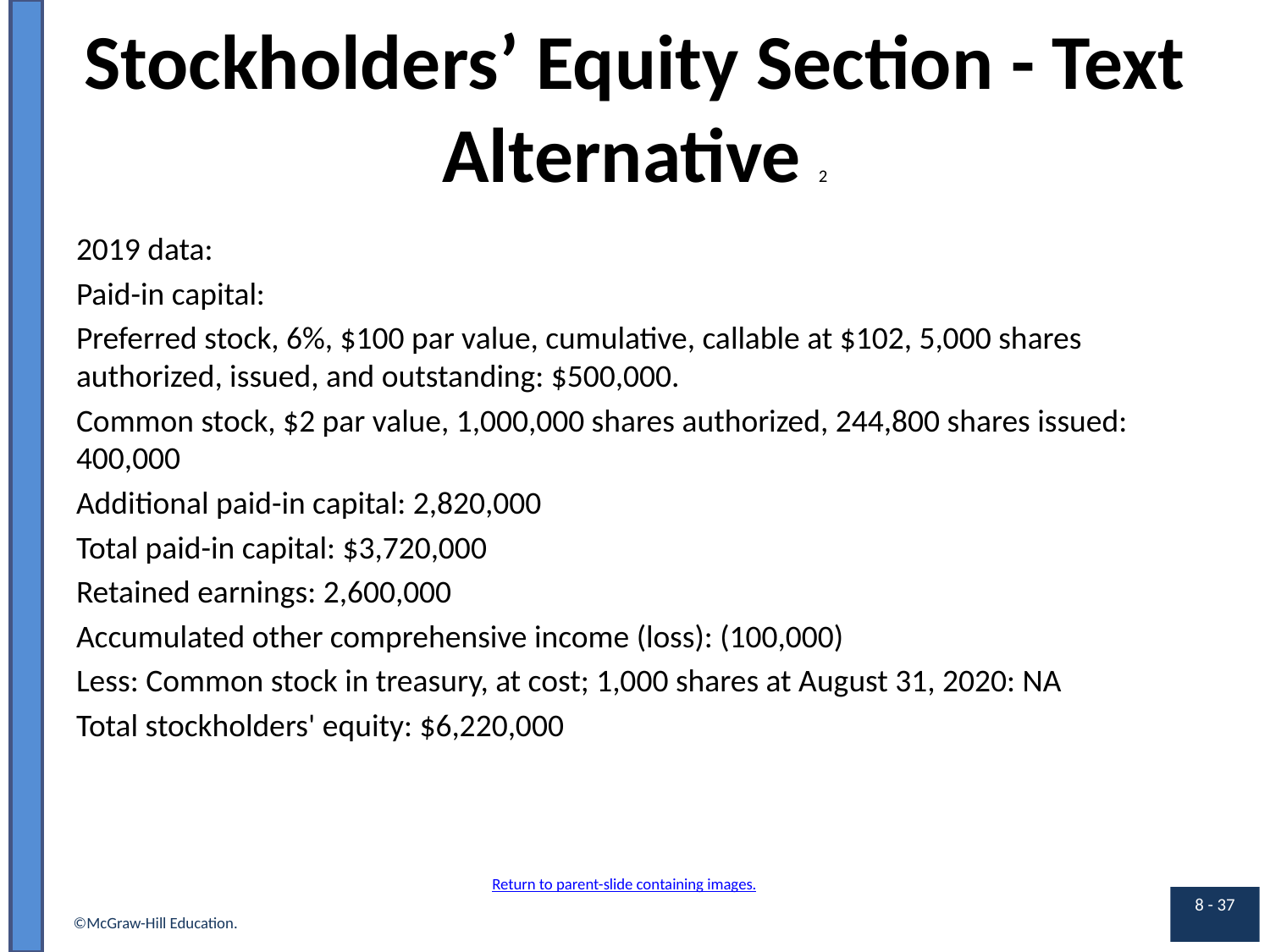

# Stockholders’ Equity Section - Text Alternative 2
2019 data:
Paid-in capital:
Preferred stock, 6%, $100 par value, cumulative, callable at $102, 5,000 shares authorized, issued, and outstanding: $500,000.
Common stock, $2 par value, 1,000,000 shares authorized, 244,800 shares issued: 400,000
Additional paid-in capital: 2,820,000
Total paid-in capital: $3,720,000
Retained earnings: 2,600,000
Accumulated other comprehensive income (loss): (100,000)
Less: Common stock in treasury, at cost; 1,000 shares at August 31, 2020: NA
Total stockholders' equity: $6,220,000
Return to parent-slide containing images.